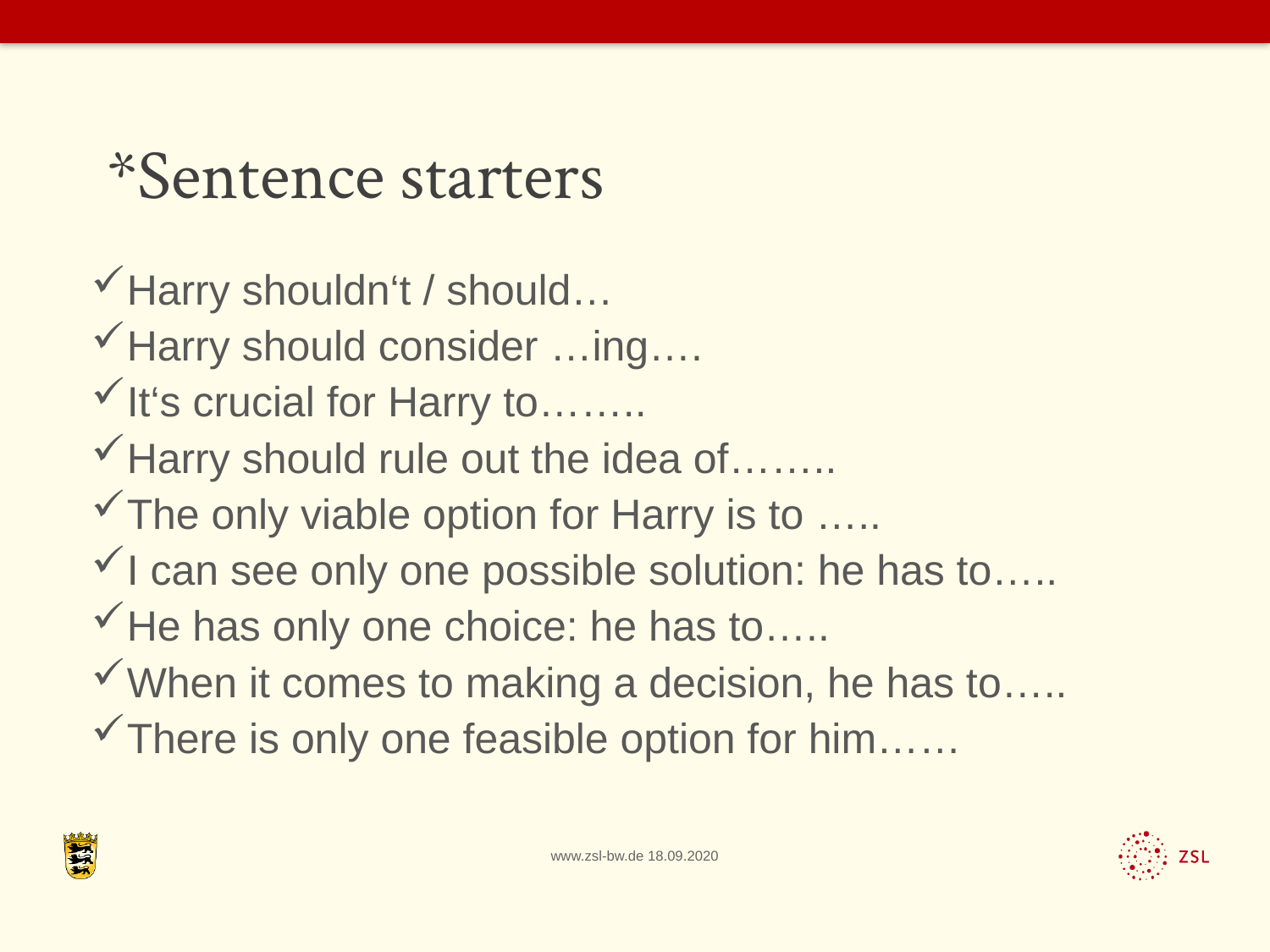

# *Sentence starters
Harry shouldn‘t / should…
Harry should consider …ing….
It‘s crucial for Harry to……..
Harry should rule out the idea of……..
The only viable option for Harry is to …..
I can see only one possible solution: he has to…..
He has only one choice: he has to…..
When it comes to making a decision, he has to…..
There is only one feasible option for him……